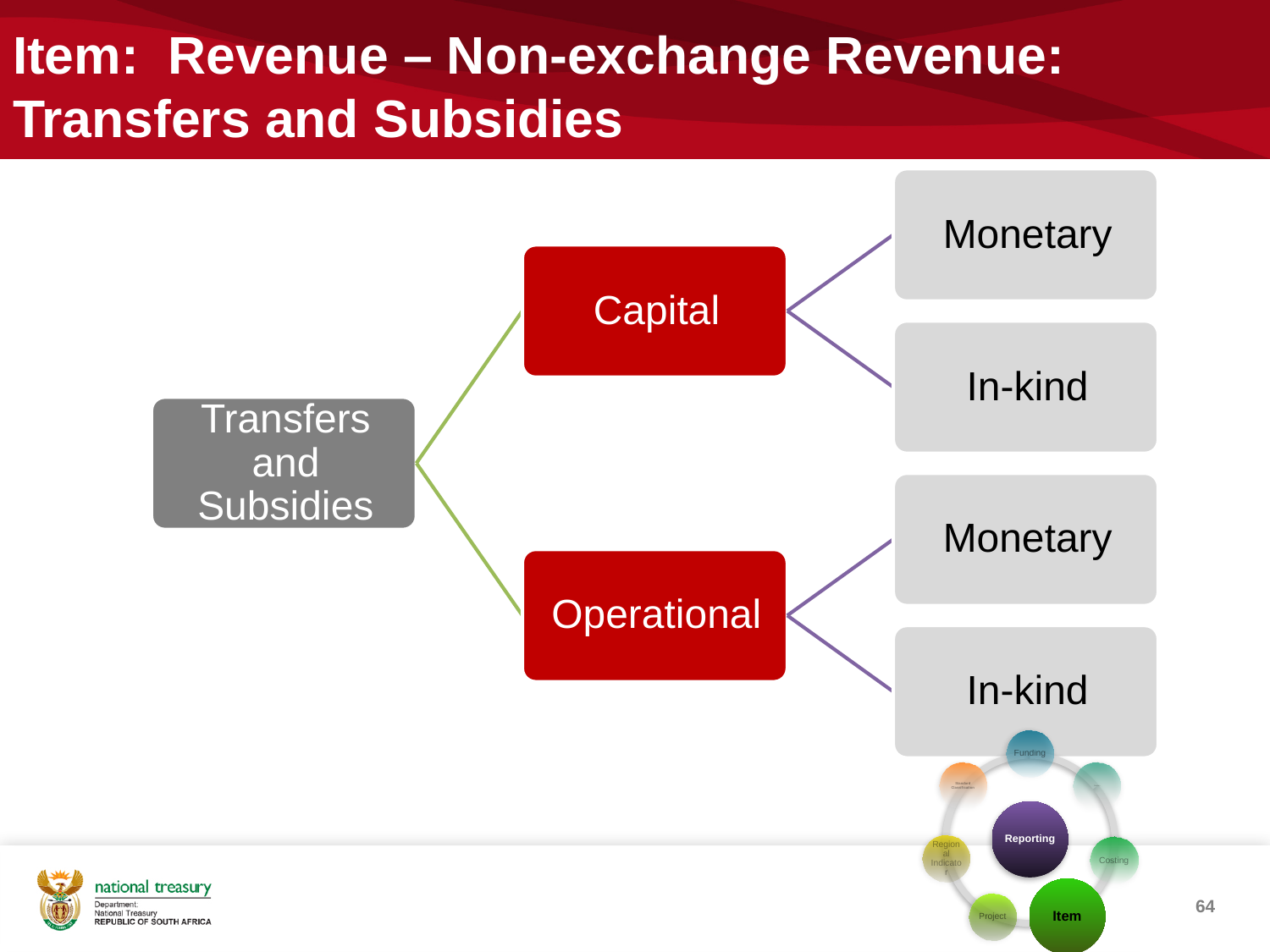

# Item:  Revenue – Non-exchange Revenue:  Transfers and Subsidies
Transfers and Subsidies

Capital

Monetary

In-kind

Operational

Monetary

In-kind

Reporting
Funding
Function
Costing
Item
Project
Regional Indicator
Standard Classification
64